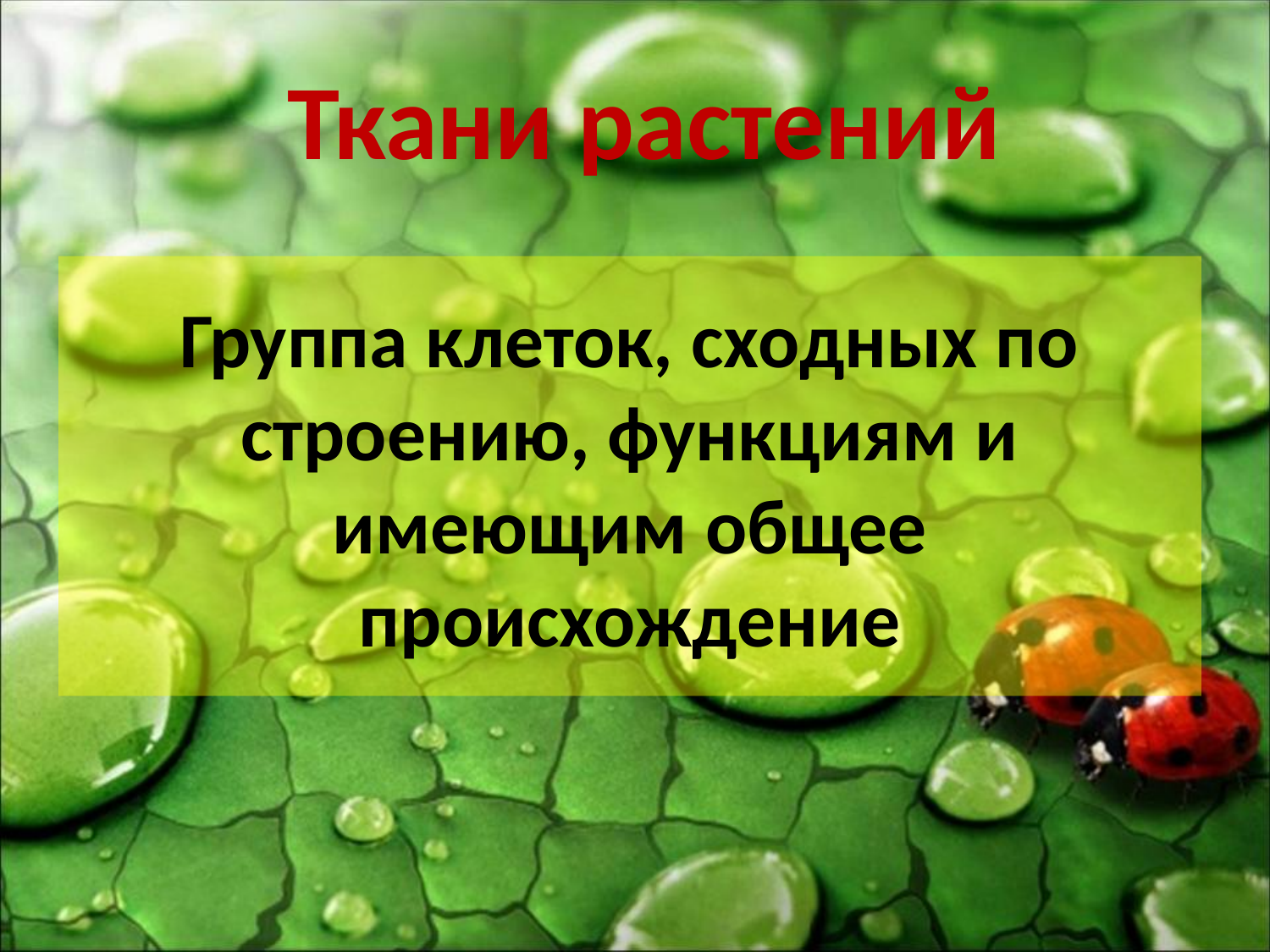

# Ткани растений
Группа клеток, сходных по строению, функциям и имеющим общее происхождение